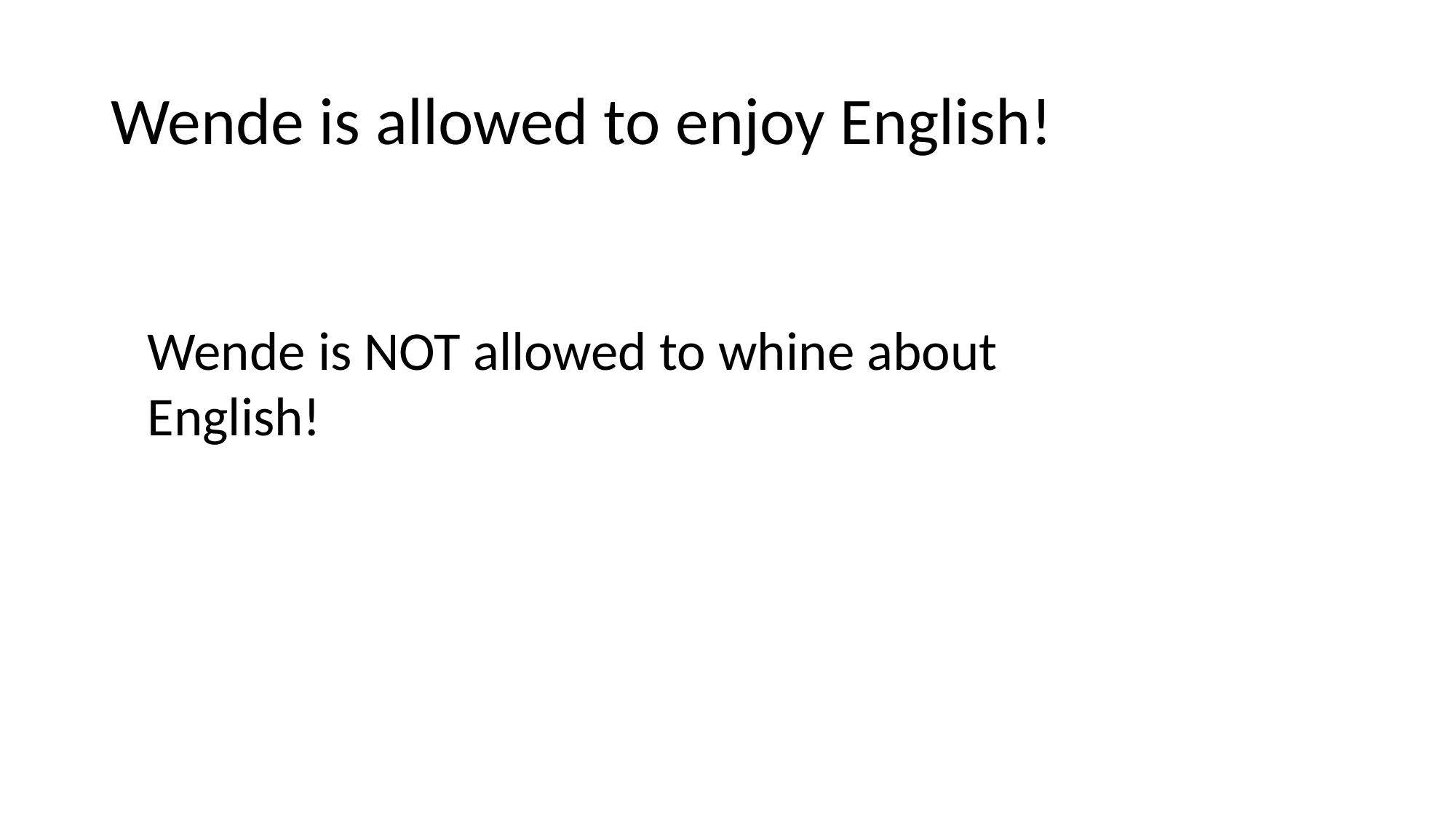

# Wende is allowed to enjoy English!
Wende is NOT allowed to whine about English!